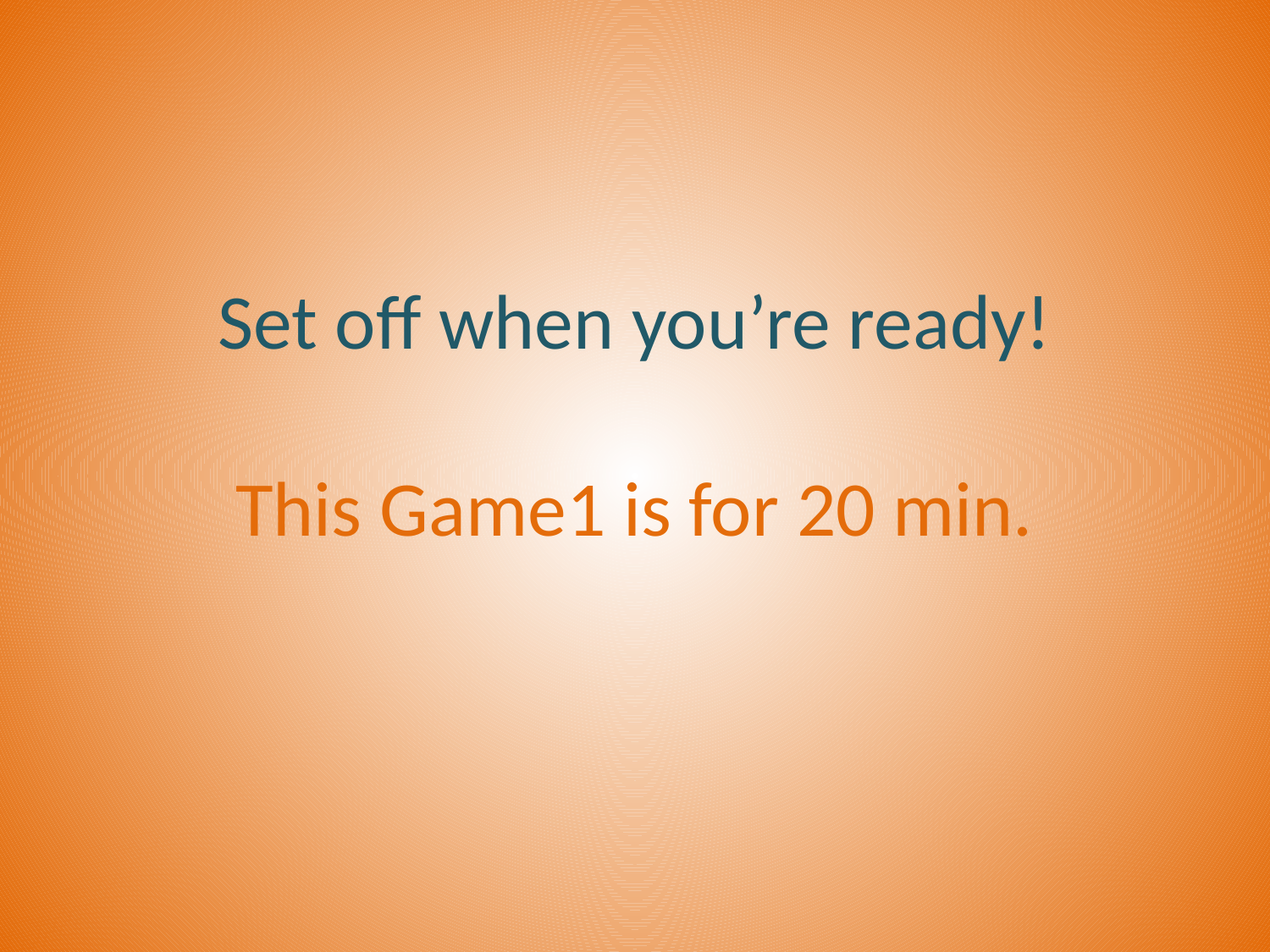

# Set off when you’re ready! This Game1 is for 20 min.